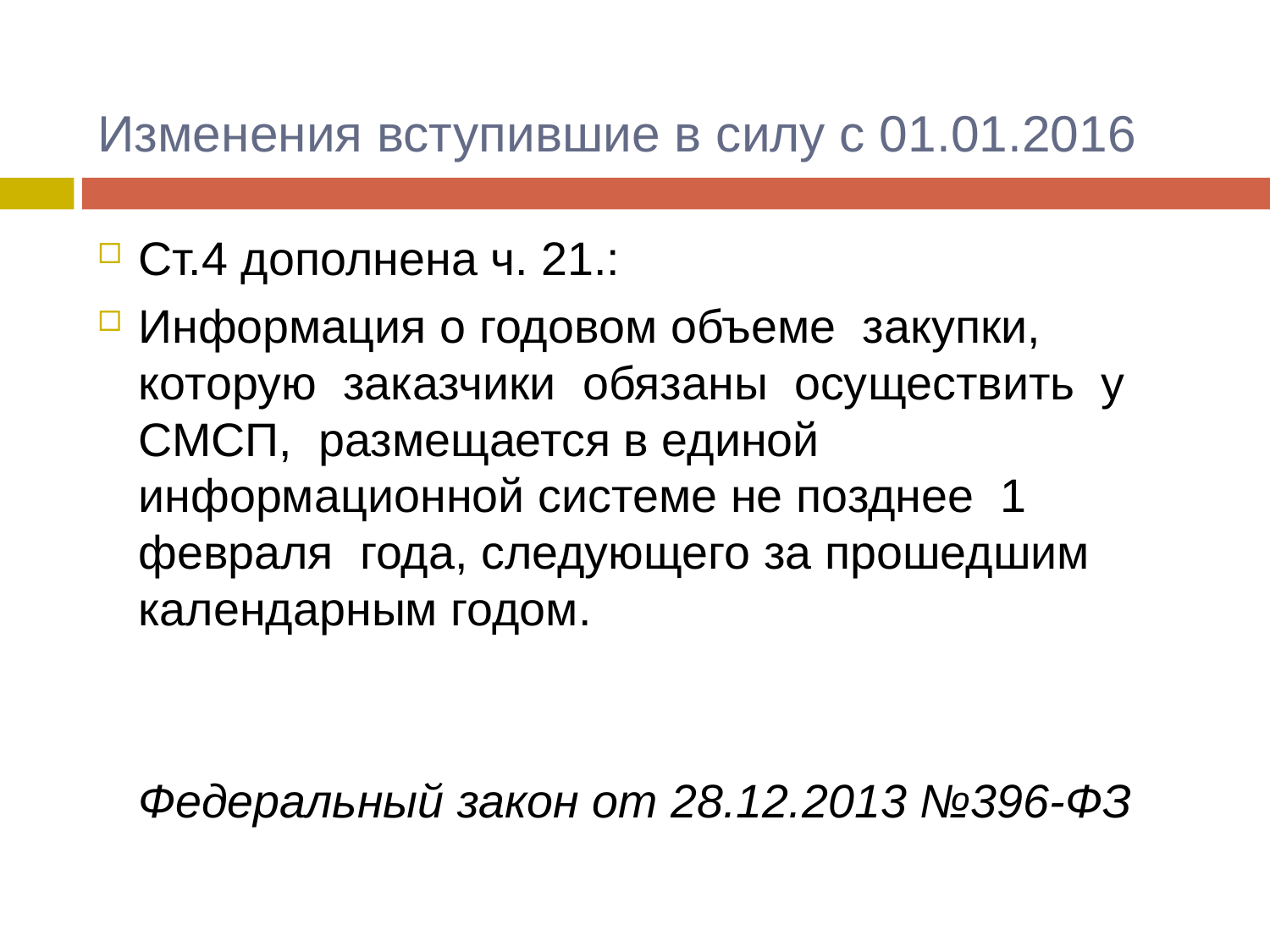

# Изменения вступившие в силу с 01.01.2016
Ст.4 дополнена ч. 21.:
Информация о годовом объеме  закупки,  которую  заказчики  обязаны  осуществить  у   СМСП,  размещается в единой информационной системе не позднее  1  февраля  года, следующего за прошедшим календарным годом.

Федеральный закон от 28.12.2013 №396-ФЗ